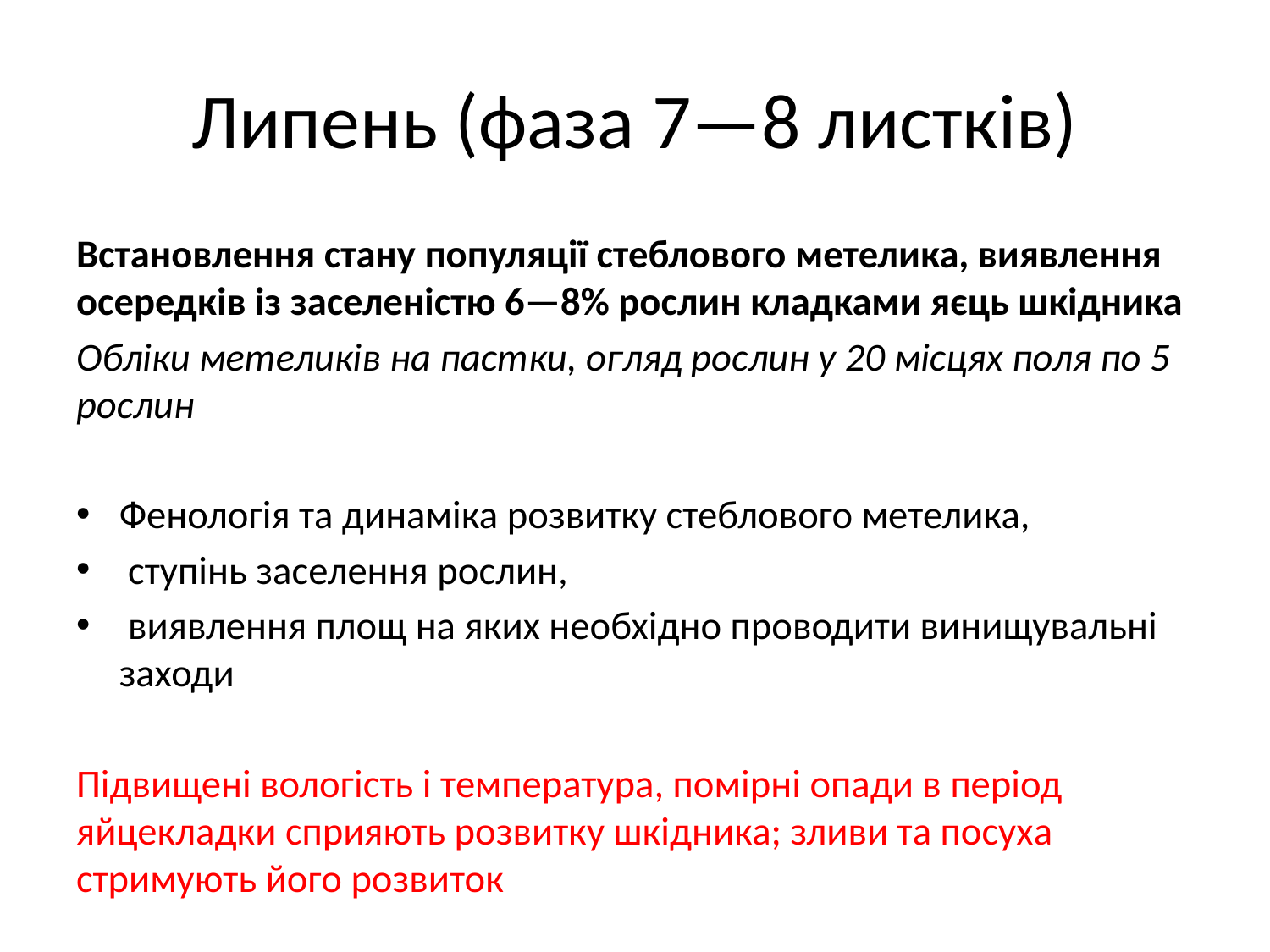

# Липень (фаза 7—8 листків)
Встановлення стану популяції стеблового метелика, виявлення осередків із заселеністю 6—8% рослин кладками яєць шкідника
Обліки метеликів на пастки, огляд рослин у 20 місцях поля по 5 рослин

Фенологія та динаміка розвитку стеблового метелика,
 ступінь заселення рослин,
 виявлення площ на яких необхідно проводити винищувальні заходи

Підвищені вологість і температура, помірні опади в період яйцекладки сприяють розвитку шкідника; зливи та посуха стримують його розвиток